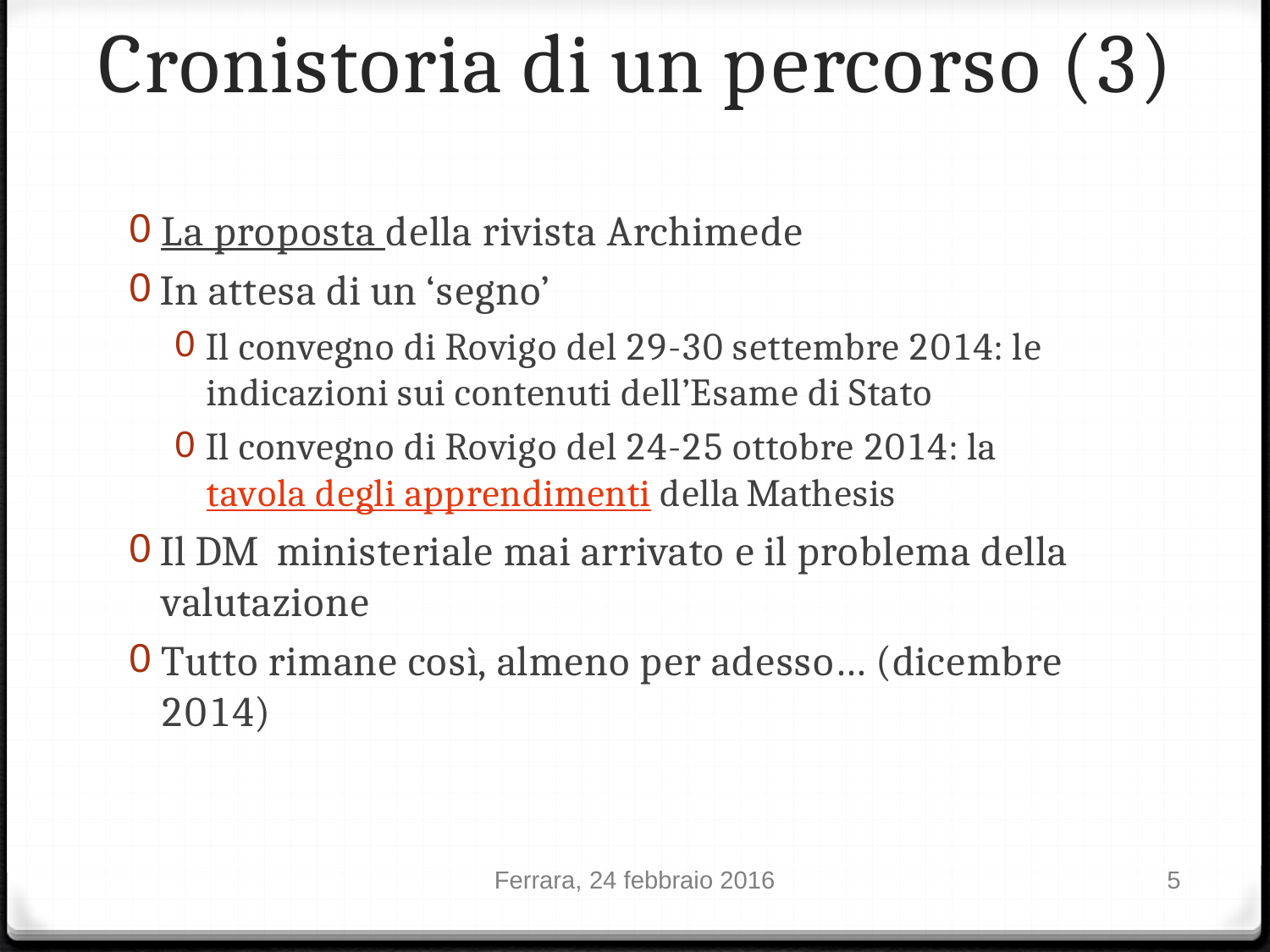

# Cronistoria di un percorso (3)
La proposta della rivista Archimede
In attesa di un ‘segno’
Il convegno di Rovigo del 29-30 settembre 2014: le indicazioni sui contenuti dell’Esame di Stato
Il convegno di Rovigo del 24-25 ottobre 2014: la tavola degli apprendimenti della Mathesis
Il DM  ministeriale mai arrivato e il problema della valutazione
Tutto rimane così, almeno per adesso… (dicembre 2014)
Ferrara, 24 febbraio 2016
5